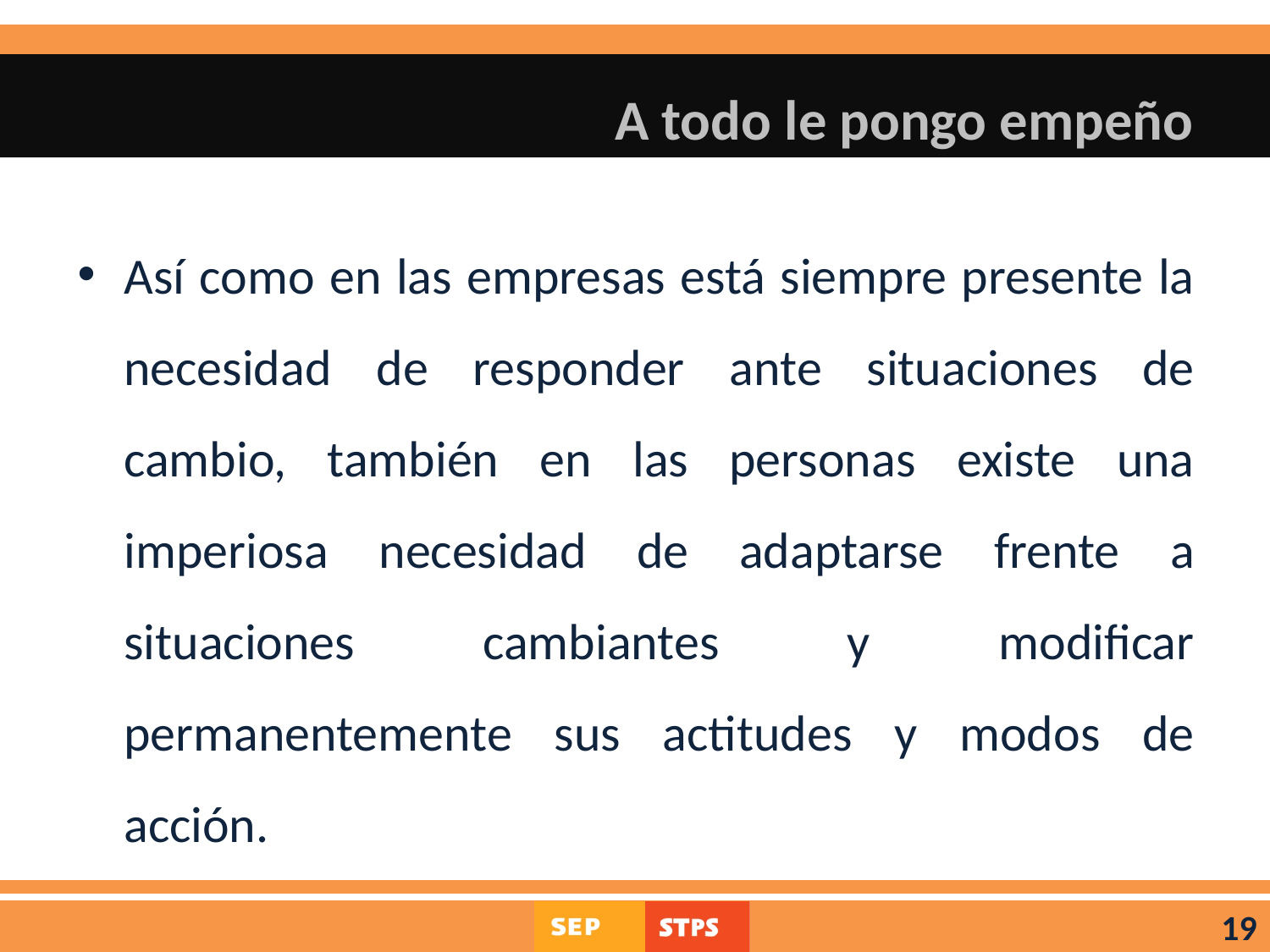

# A todo le pongo empeño
Así como en las empresas está siempre presente la necesidad de responder ante situaciones de cambio, también en las personas existe una imperiosa necesidad de adaptarse frente a situaciones cambiantes y modificar permanentemente sus actitudes y modos de acción.
19